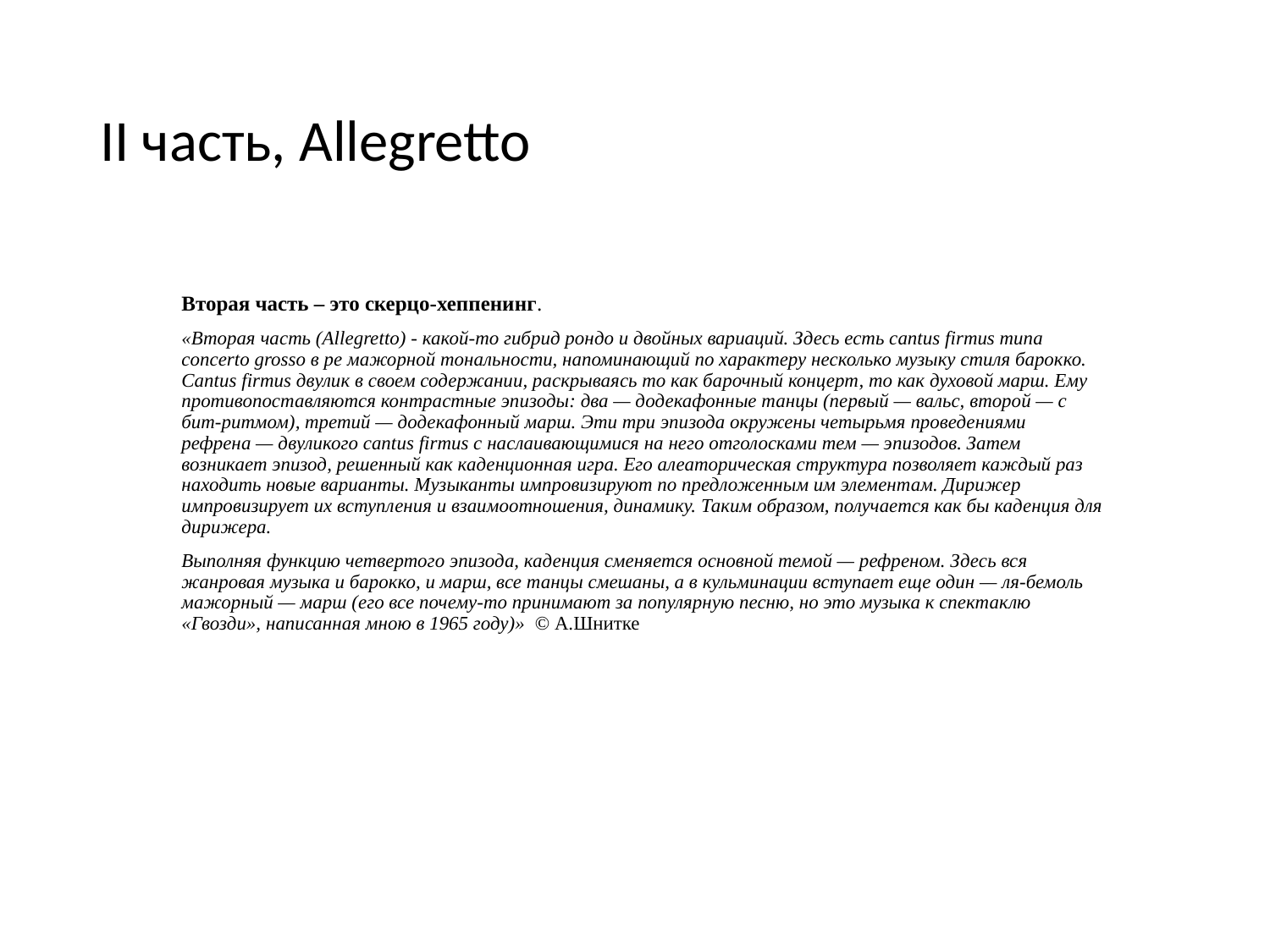

# II часть, Allegretto
Вторая часть – это скерцо-хеппенинг.
«Вторая часть (Allegretto) - какой-то гибрид рондо и двойных вариаций. Здесь есть cantus firmus типа concerto grosso в ре мажорной тональности, напоминающий по характеру несколько музыку стиля барокко. Cantus firmus двулик в своем содержании, раскрываясь то как барочный концерт, то как духовой марш. Ему противопоставляются контрастные эпизоды: два — додекафонные танцы (первый — вальс, второй — с бит-ритмом), третий — додекафонный марш. Эти три эпизода окружены четырьмя проведениями рефрена — двуликого cantus firmus с наслаивающимися на него отголосками тем — эпизодов. Затем возникает эпизод, решенный как каденционная игра. Его алеаторическая структура позволяет каждый раз находить новые варианты. Музыканты импровизируют по предложенным им элементам. Дирижер импровизирует их вступления и взаимоотношения, динамику. Таким образом, получается как бы каденция для дирижера.
Выполняя функцию четвертого эпизода, каденция сменяется основной темой — рефреном. Здесь вся жанровая музыка и барокко, и марш, все танцы смешаны, а в кульминации вступает еще один — ля-бемоль мажорный — марш (его все почему-то принимают за популярную песню, но это музыка к спектаклю «Гвозди», написанная мною в 1965 году)»  © А.Шнитке